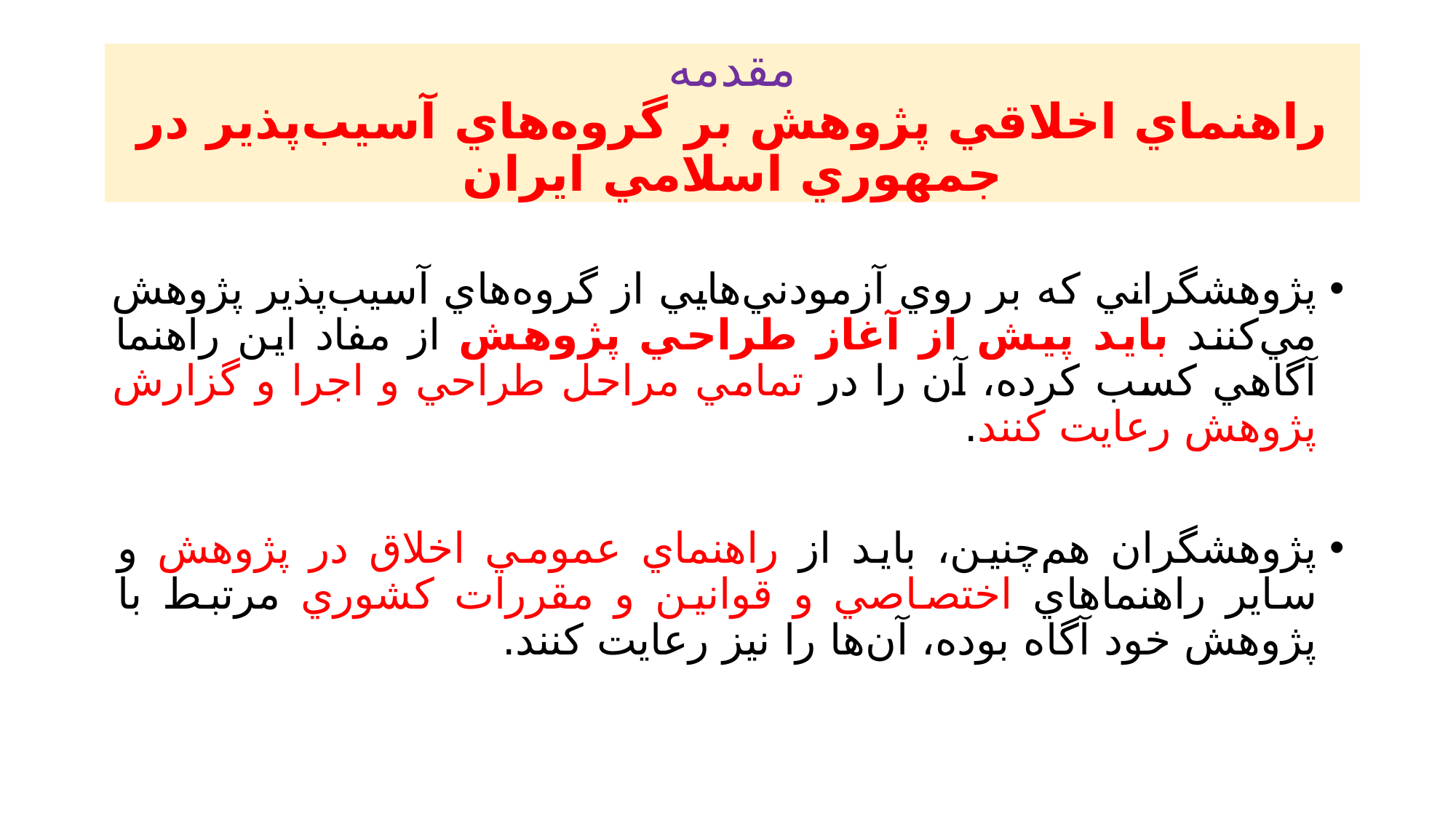

# مقدمه راهنماي اخلاقي پژوهش بر گروه‌هاي آسيب‌پذير در جمهوري اسلامي ايران
پژوهشگراني که بر روي آزمودني‌هايي از گروه‌هاي آسيب‌پذير پژوهش مي‌کنند بايد پيش از آغاز طراحي پژوهش از مفاد اين راهنما آگاهي کسب کرده، آن را در تمامي مراحل طراحي و اجرا و گزارش پژوهش رعايت کنند.

پژوهشگران هم‌چنين، بايد از راهنماي عمومي اخلاق در پژوهش و ساير راهنماهاي اختصاصي و قوانين و مقررات کشوري مرتبط با پژوهش خود آگاه بوده، آن‌ها را نيز رعايت کنند.